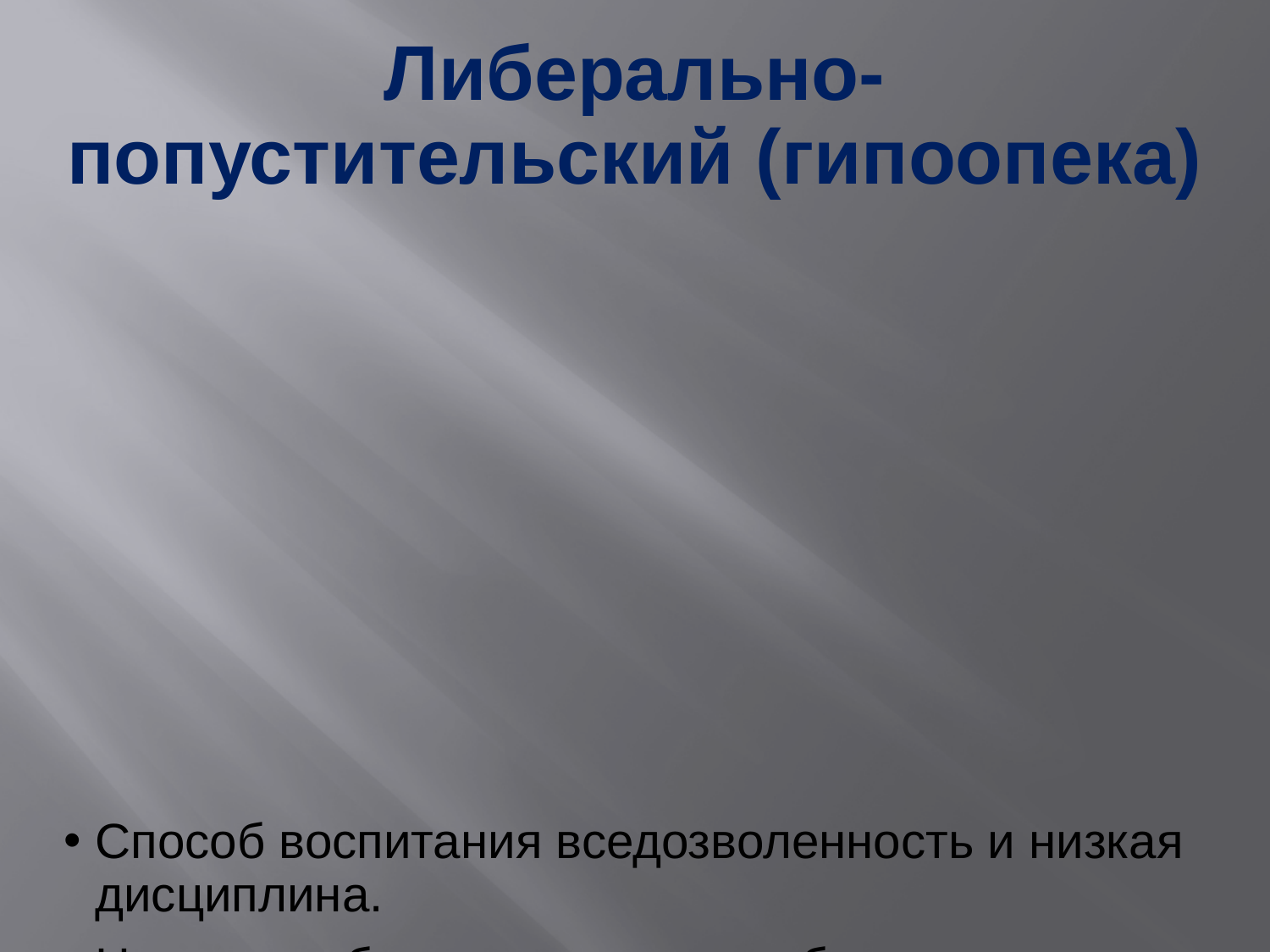

# Либерально-попустительский (гипоопека)

Способ воспитания вседозволенность и низкая дисциплина.
Цель – свободная личность ребенка.
Родители заботливы, внимательны, дают ребенку возможность проявить себя, открыть свои творческие способности, индивидуальность, искренне считают, что так он научится различать, что такое хорошо и плохо, правильно и нет.
Ребенок не понимает слово «Нельзя!», указания и требования взрослых не выполняет, поведение раскованное и неуместное.